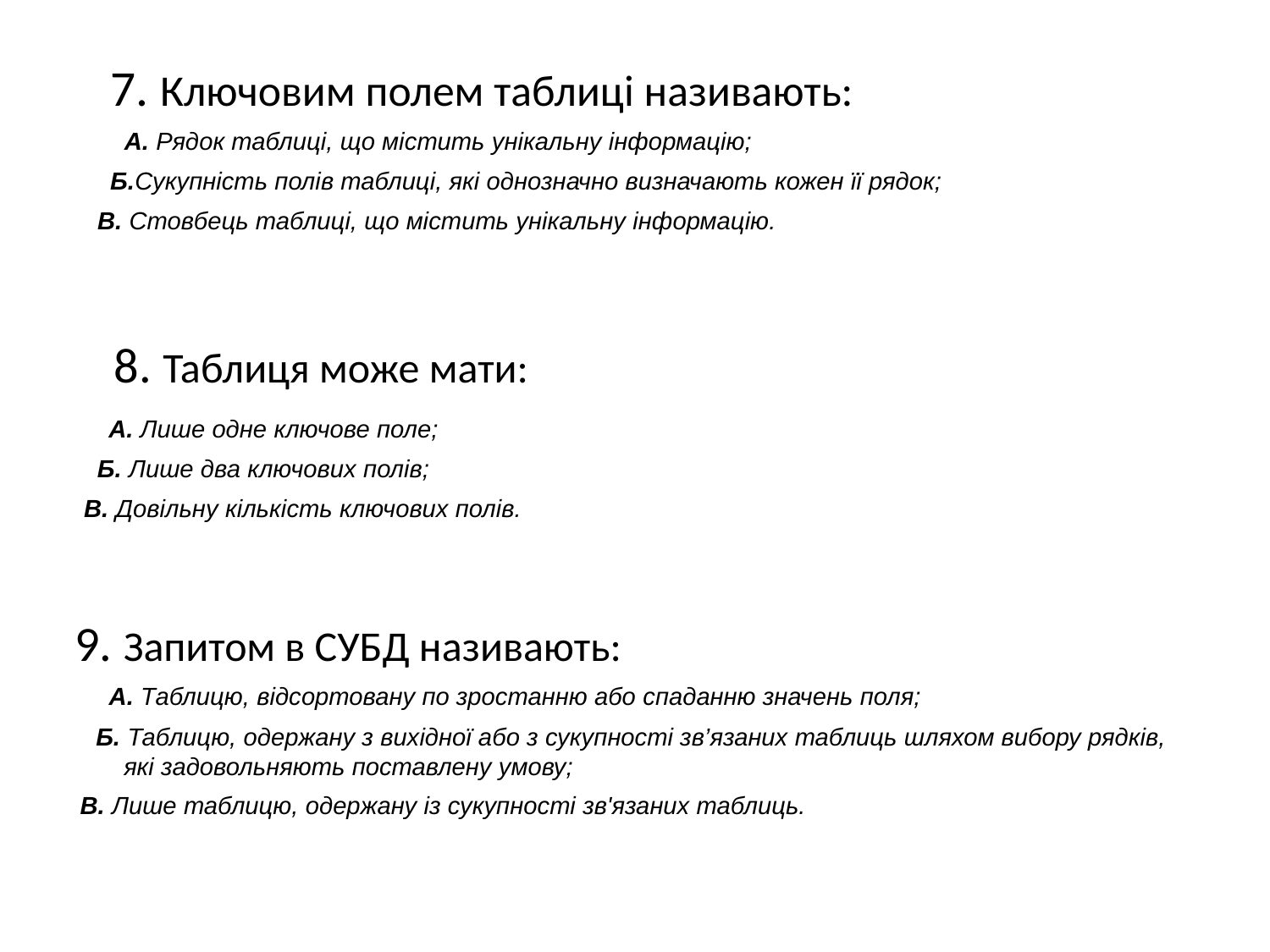

# 7. Ключовим полем таблиці називають:
             А. Рядок таблиці, що містить унікальну інформацію;
              Б.Сукупність полів таблиці, які однозначно визначають кожен її рядок;
            В. Стовбець таблиці, що містить унікальну інформацію.
8. Таблиця може мати:
        А. Лише одне ключове поле;
     Б. Лише два ключових полів;
   В. Довільну кількість ключових полів.
9. Запитом в СУБД називають:
     А. Таблицю, відсортовану по зростанню або спаданню значень поля;
     Б. Таблицю, одержану з вихідної або з сукупності зв’язаних таблиць шляхом вибору рядків,
         які задовольняють поставлену умову;
    В. Лише таблицю, одержану із сукупності зв'язаних таблиць.